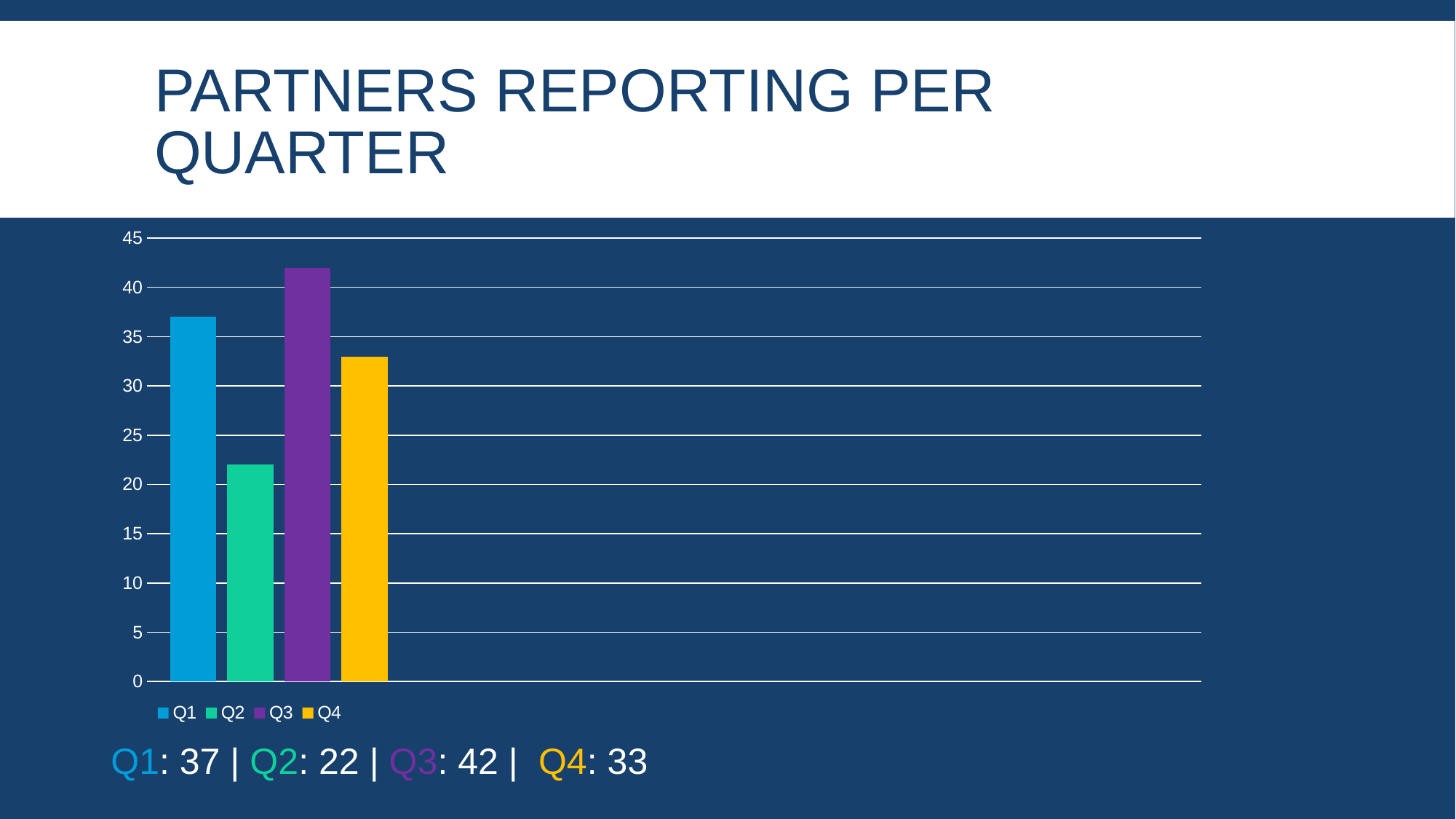

# Partners reporting per quarter

### Chart

| Category | Q1 | Q2 | Q3 | Q4 |
|---|---|---|---|---|
| Category 1 | 37.0 | 22.0 | 42.0 | 33.0 |
Q1: 37 | Q2: 22 | Q3: 42 |  Q4: 33